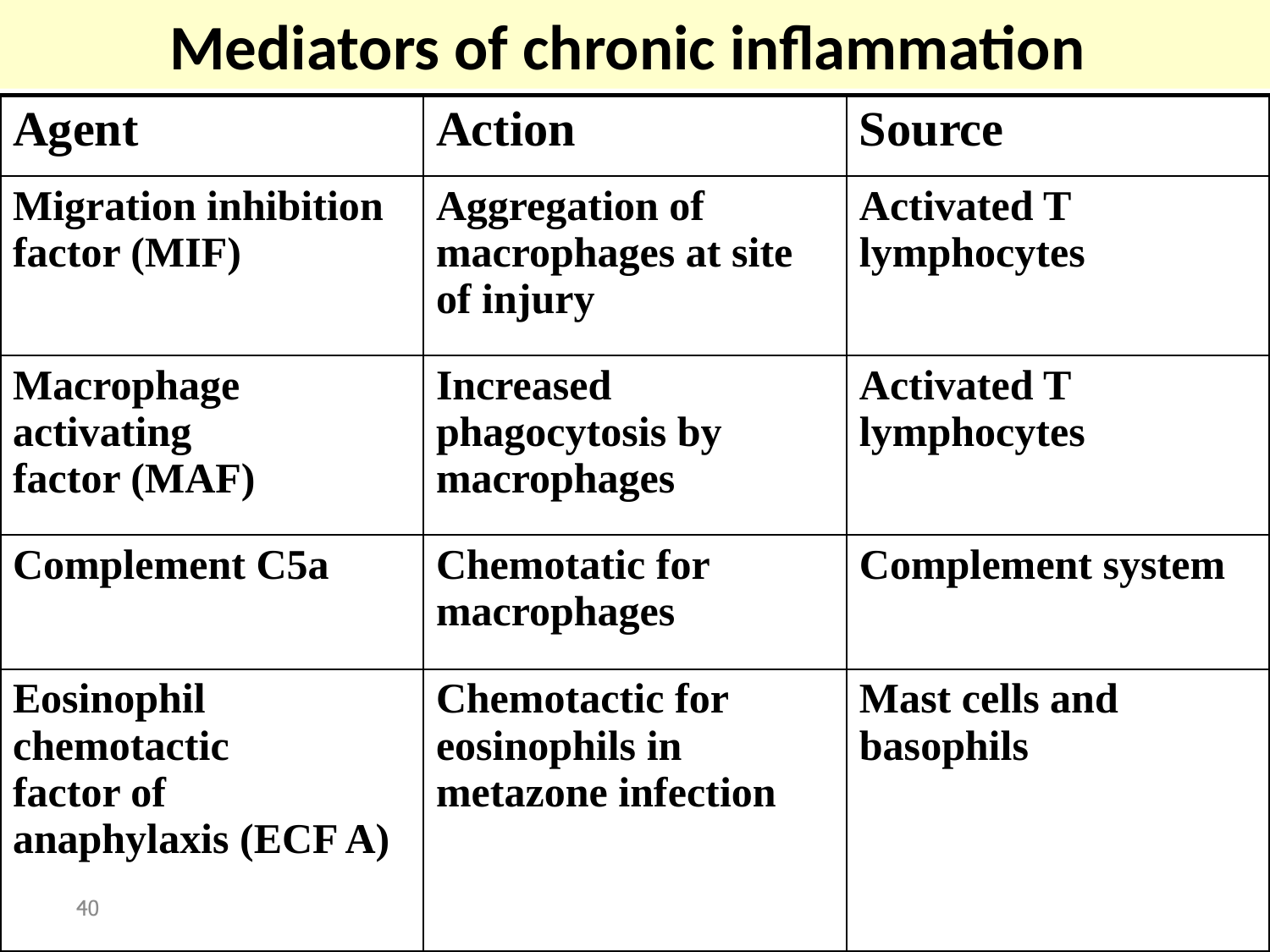

Mediators of chronic inflammation
| Agent | Action | Source |
| --- | --- | --- |
| Migration inhibition factor (MIF) | Aggregation of macrophages at site of injury | Activated T lymphocytes |
| Macrophage activating factor (MAF) | Increased phagocytosis by macrophages | Activated T lymphocytes |
| Complement C5a | Chemotatic for macrophages | Complement system |
| Eosinophil chemotactic factor of anaphylaxis (ECF A) | Chemotactic for eosinophils in metazone infection | Mast cells and basophils |
40